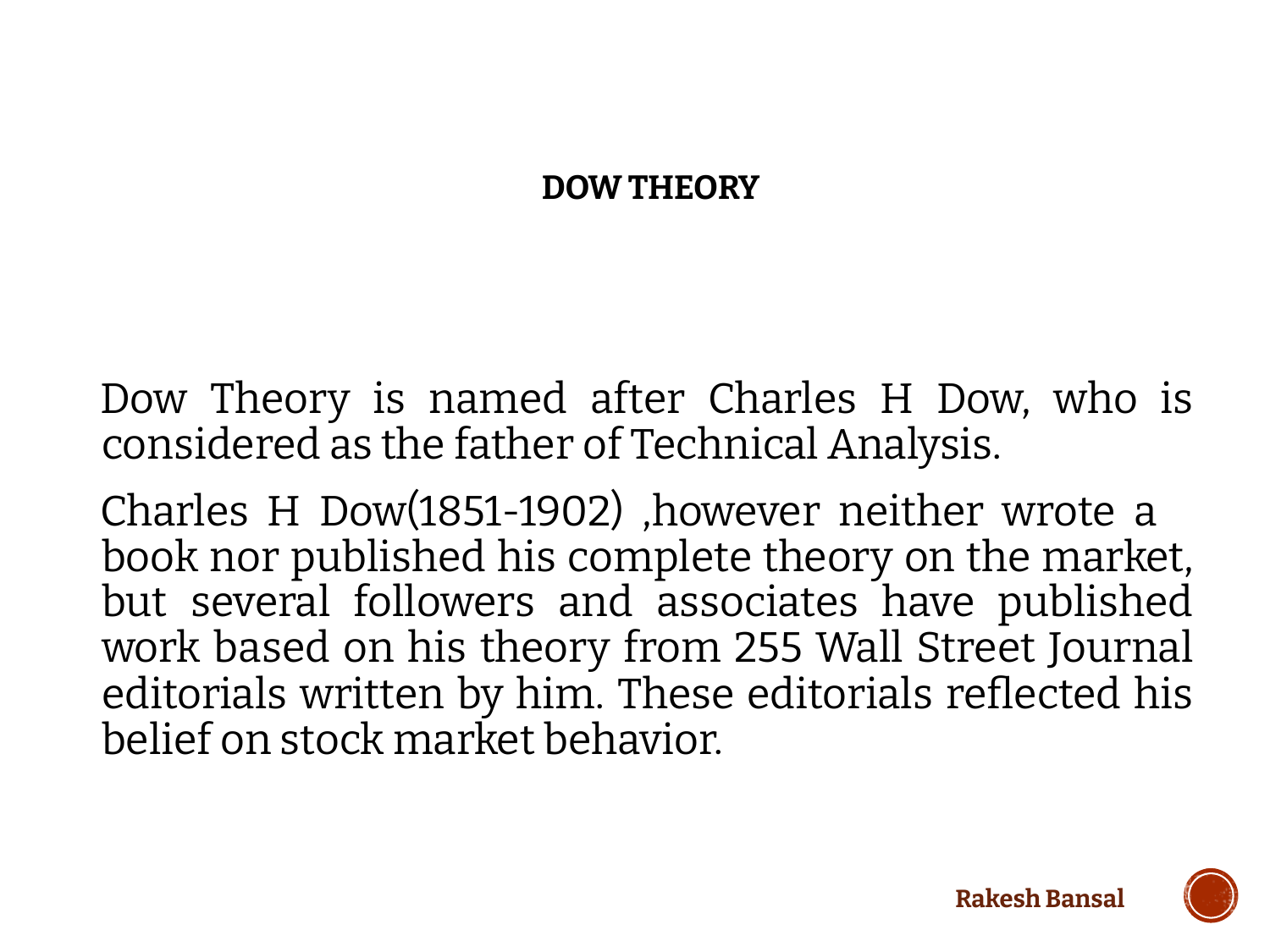

# DOW Theory
Dow Theory is named after Charles H Dow, who is considered as the father of Technical Analysis.
Charles H Dow(1851-1902) ,however neither wrote a   book nor published his complete theory on the market, but several followers and associates have published work based on his theory from 255 Wall Street Journal editorials written by him. These editorials reflected his belief on stock market behavior.
              Rakesh Bansal